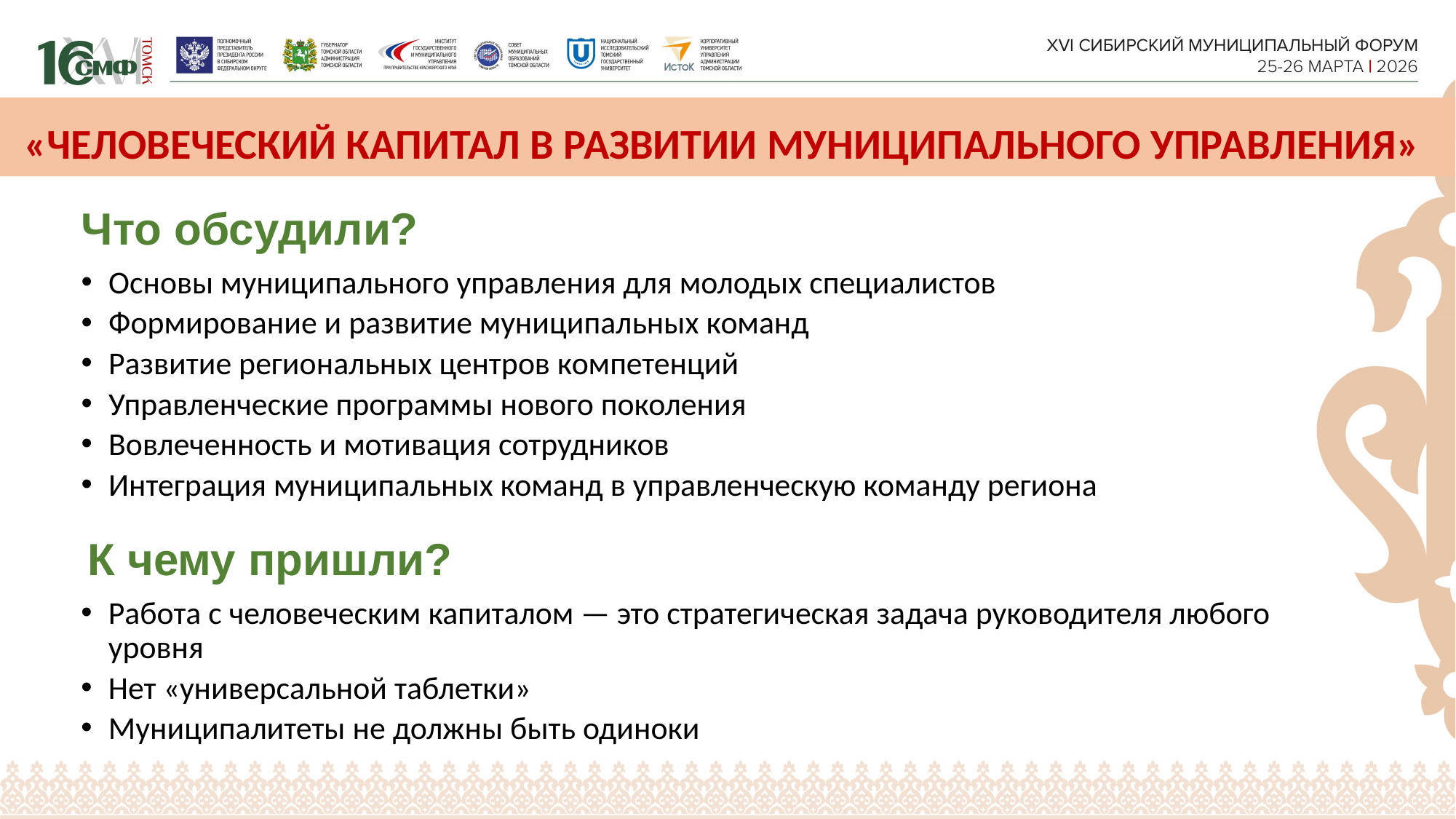

«ЧЕЛОВЕЧЕСКИЙ КАПИТАЛ В РАЗВИТИИ МУНИЦИПАЛЬНОГО УПРАВЛЕНИЯ»
Что обсудили?
Основы муниципального управления для молодых специалистов
Формирование и развитие муниципальных команд
Развитие региональных центров компетенций
Управленческие программы нового поколения
Вовлеченность и мотивация сотрудников
Интеграция муниципальных команд в управленческую команду региона

К чему пришли?
Работа с человеческим капиталом — это стратегическая задача руководителя любого уровня
Нет «универсальной таблетки»
Муниципалитеты не должны быть одиноки